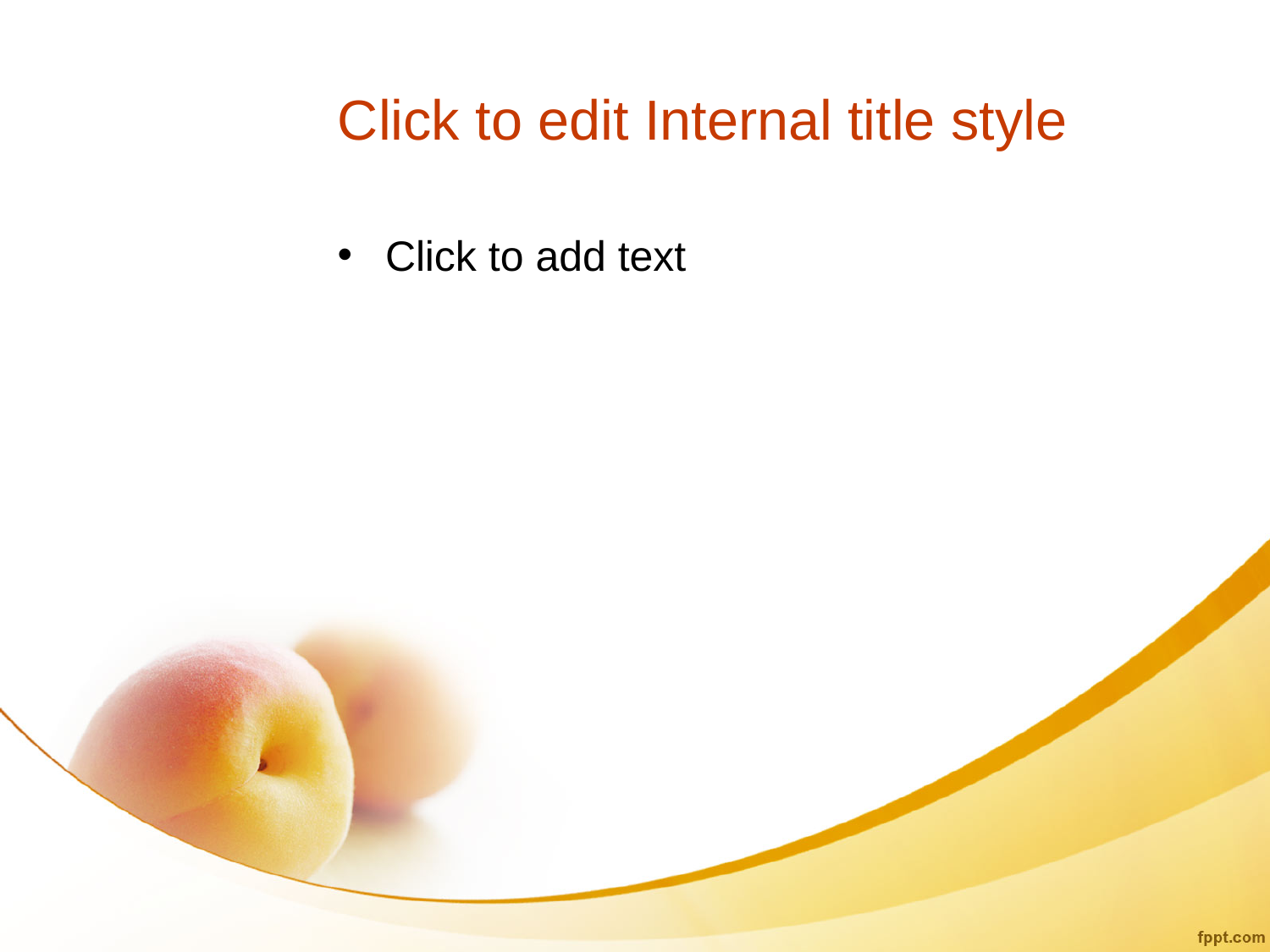

# Click to edit Internal title style
Click to add text